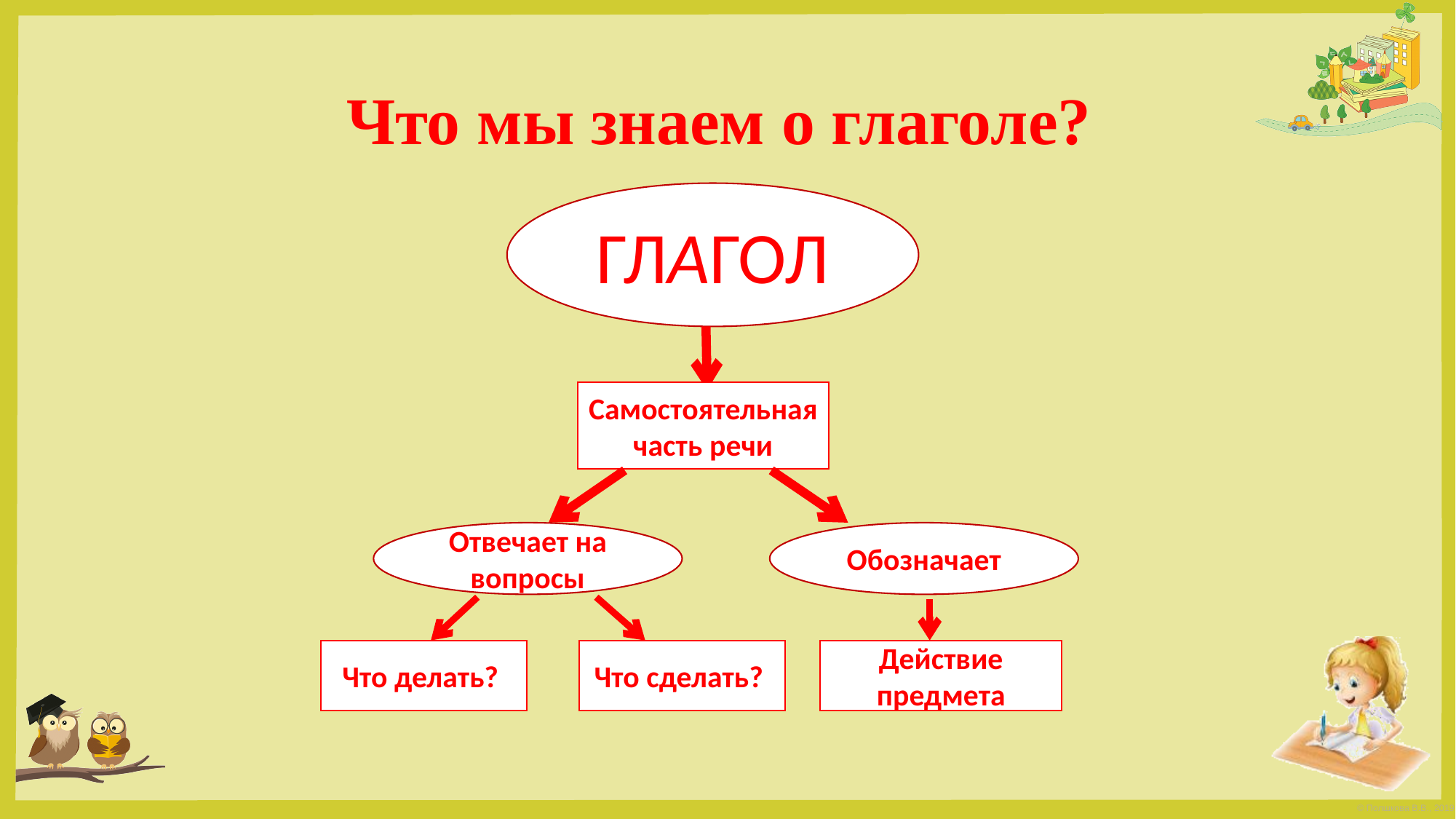

# Что мы знаем о глаголе?
ГЛАГОЛ
Самостоятельная часть речи
Обозначает
Отвечает на вопросы
Что делать?
Что сделать?
Действие предмета